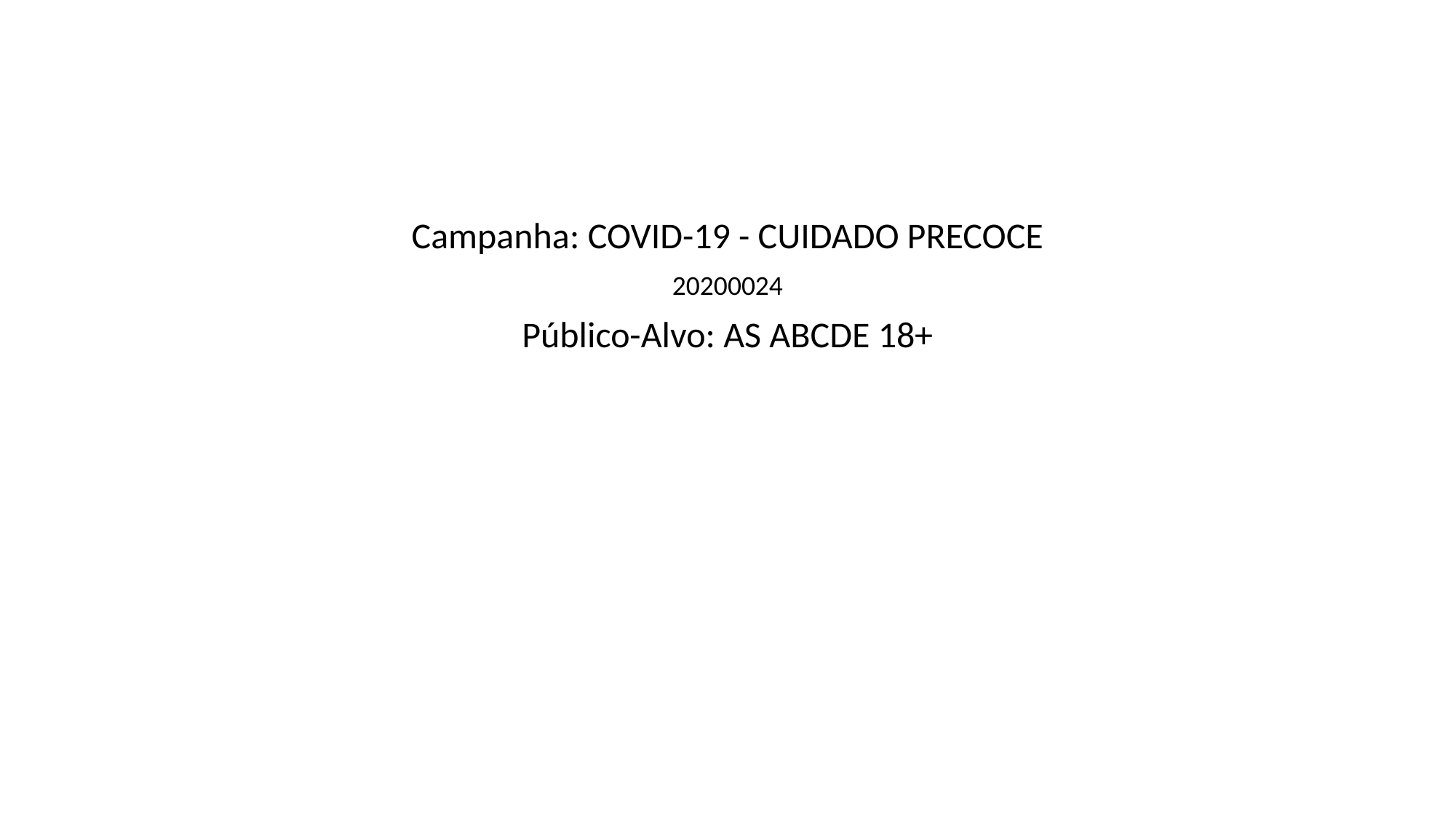

Campanha: COVID-19 - CUIDADO PRECOCE
20200024
Público-Alvo: AS ABCDE 18+